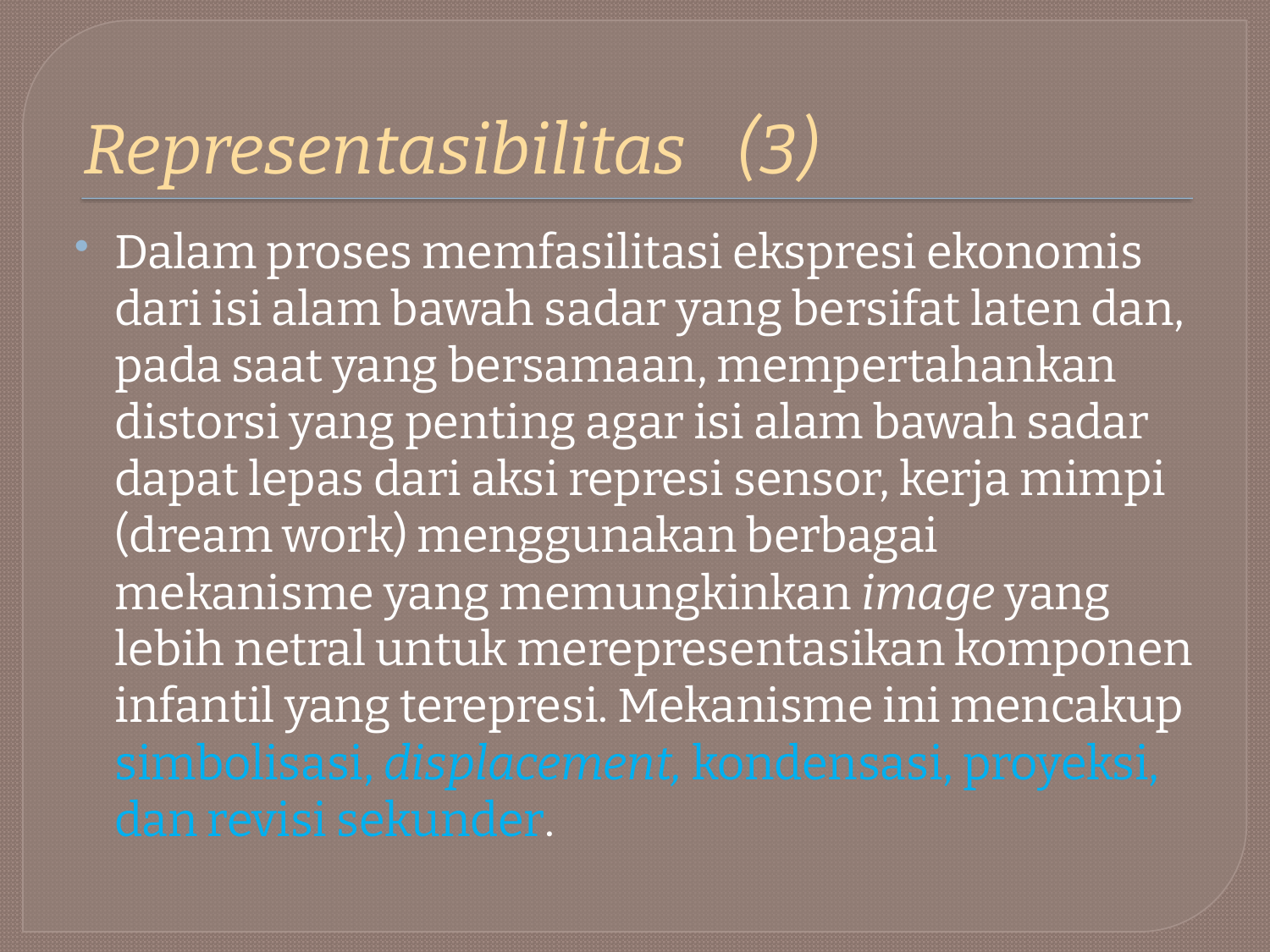

# Representasibilitas				(3)

Dalam proses memfasilitasi ekspresi ekonomis dari isi alam bawah sadar yang bersifat laten dan, pada saat yang bersamaan, mempertahankan distorsi yang penting agar isi alam bawah sadar dapat lepas dari aksi represi sensor, kerja mimpi (dream work) menggunakan berbagai mekanisme yang memungkinkan image yang lebih netral untuk merepresentasikan komponen infantil yang terepresi. Mekanisme ini mencakup simbolisasi, displacement, kondensasi, proyeksi, dan revisi sekunder.